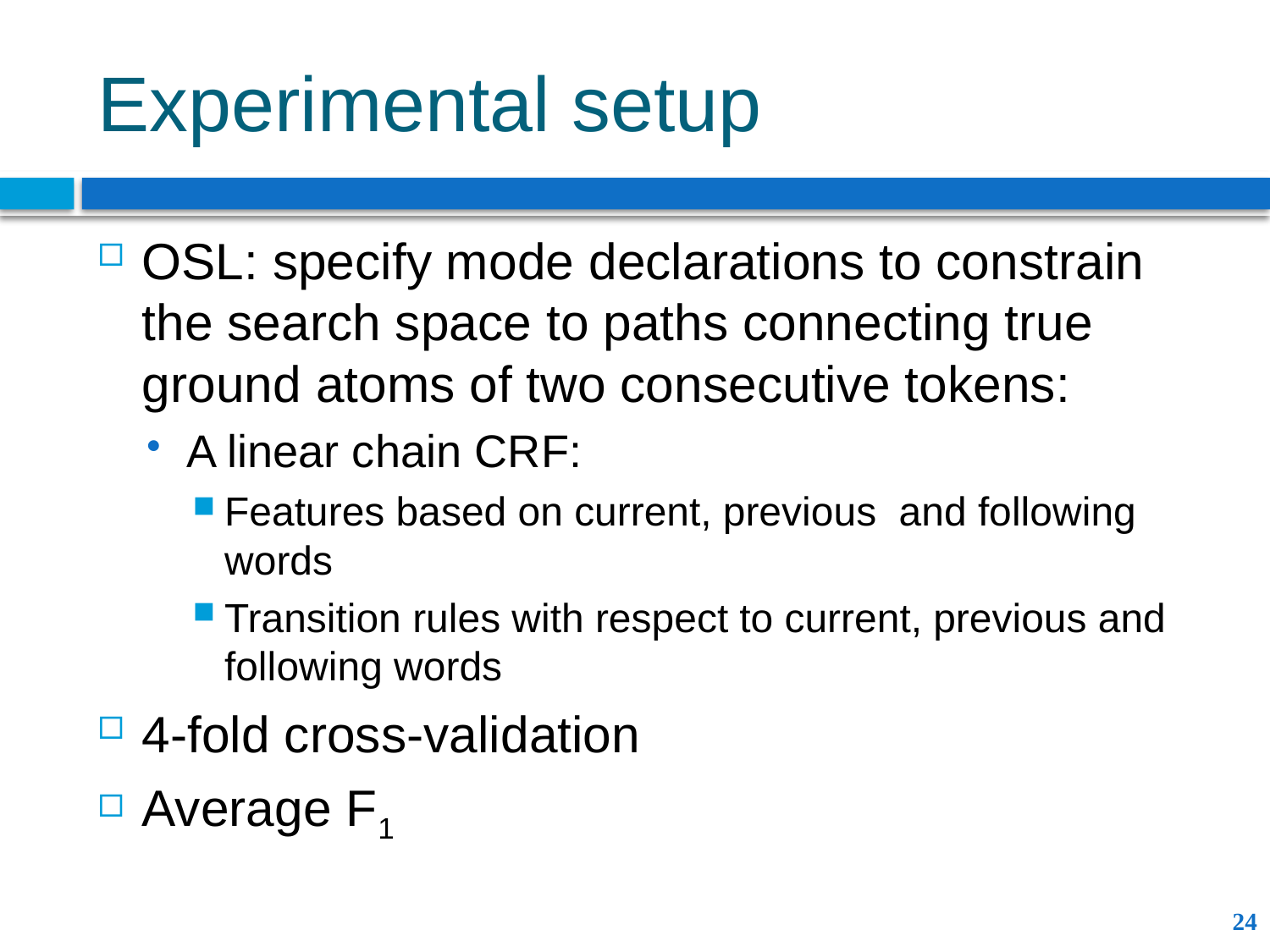

# Experimental setup
OSL: specify mode declarations to constrain the search space to paths connecting true ground atoms of two consecutive tokens:
A linear chain CRF:
Features based on current, previous  and following words
Transition rules with respect to current, previous and following words
4-fold cross-validation
Average F1
24